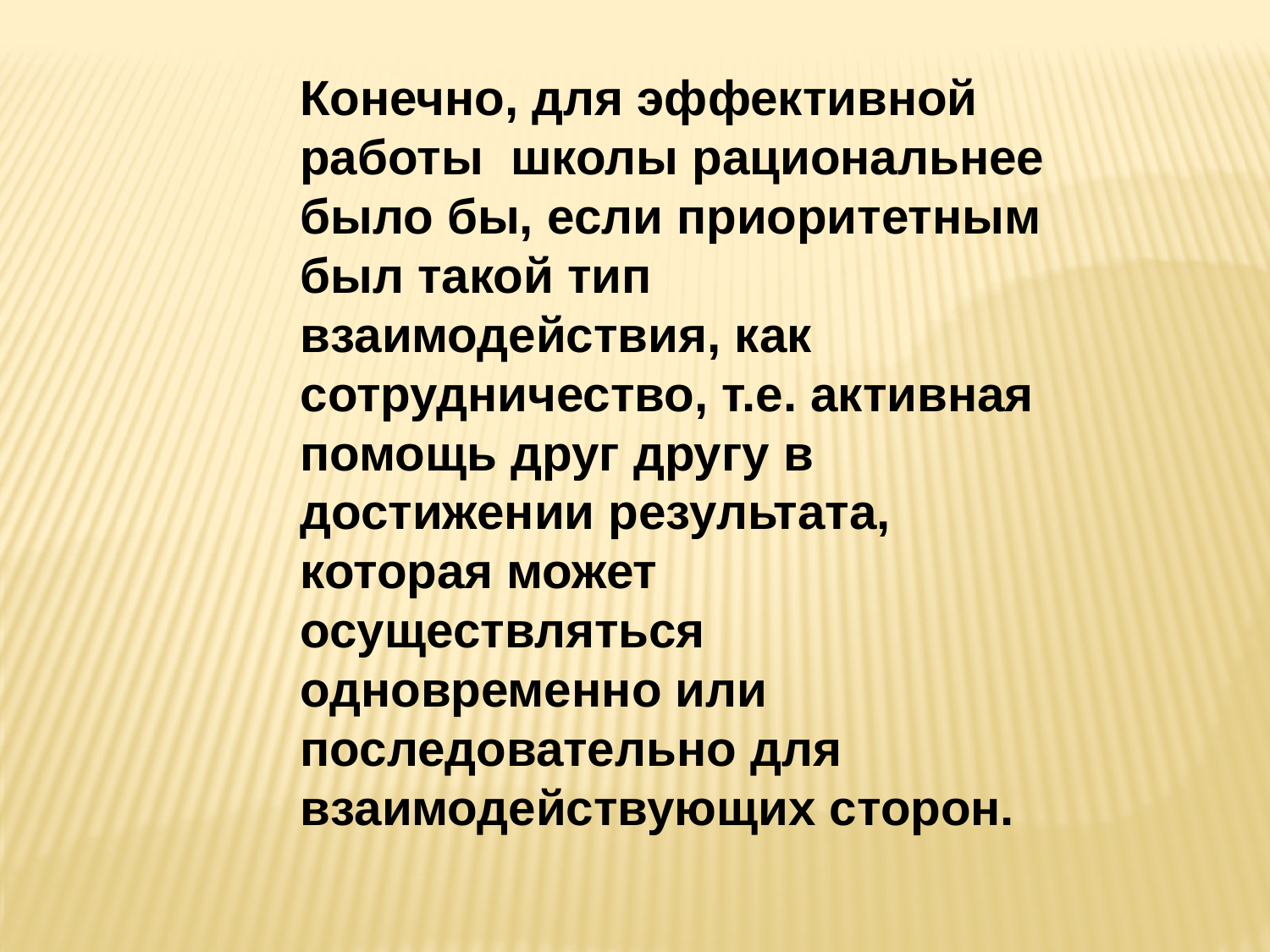

Конечно, для эффективной работы  школы рациональнее было бы, если приоритетным был такой тип взаимодействия, как сотрудничество, т.е. активная помощь друг другу в достижении результата, которая может осуществляться одновременно или последовательно для взаимодействующих сторон.